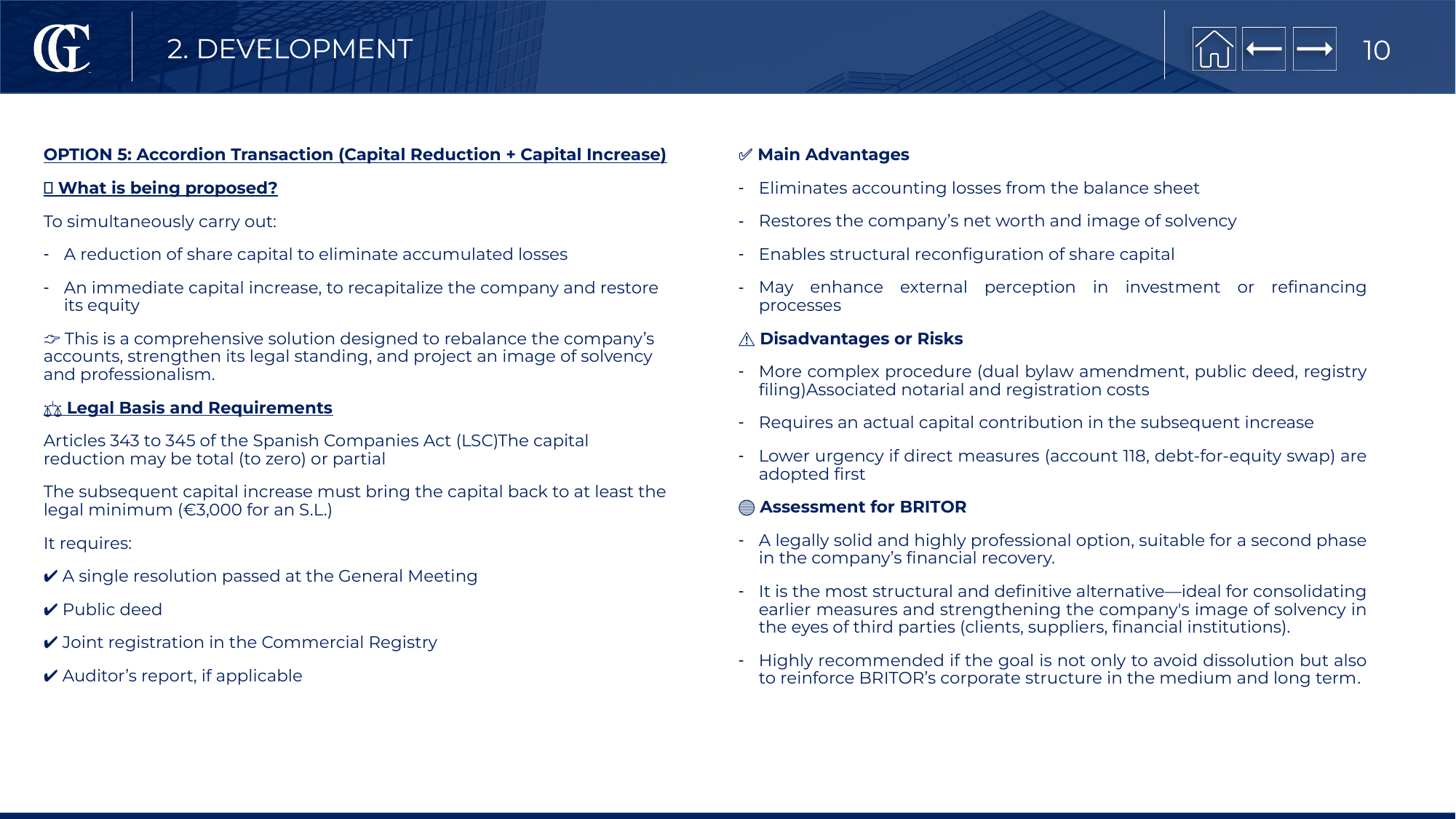

2. DEVELOPMENT
OPTION 5: Accordion Transaction (Capital Reduction + Capital Increase)
🧩 What is being proposed?
To simultaneously carry out:
A reduction of share capital to eliminate accumulated losses
An immediate capital increase, to recapitalize the company and restore its equity
👉 This is a comprehensive solution designed to rebalance the company’s accounts, strengthen its legal standing, and project an image of solvency and professionalism.
⚖️ Legal Basis and Requirements
Articles 343 to 345 of the Spanish Companies Act (LSC)The capital reduction may be total (to zero) or partial
The subsequent capital increase must bring the capital back to at least the legal minimum (€3,000 for an S.L.)
It requires:
✔️ A single resolution passed at the General Meeting
✔️ Public deed
✔️ Joint registration in the Commercial Registry
✔️ Auditor’s report, if applicable

✅ Main Advantages
Eliminates accounting losses from the balance sheet
Restores the company’s net worth and image of solvency
Enables structural reconfiguration of share capital
May enhance external perception in investment or refinancing processes
⚠️ Disadvantages or Risks
More complex procedure (dual bylaw amendment, public deed, registry filing)Associated notarial and registration costs
Requires an actual capital contribution in the subsequent increase
Lower urgency if direct measures (account 118, debt-for-equity swap) are adopted first
🔵 Assessment for BRITOR
A legally solid and highly professional option, suitable for a second phase in the company’s financial recovery.
It is the most structural and definitive alternative—ideal for consolidating earlier measures and strengthening the company's image of solvency in the eyes of third parties (clients, suppliers, financial institutions).
Highly recommended if the goal is not only to avoid dissolution but also to reinforce BRITOR’s corporate structure in the medium and long term.